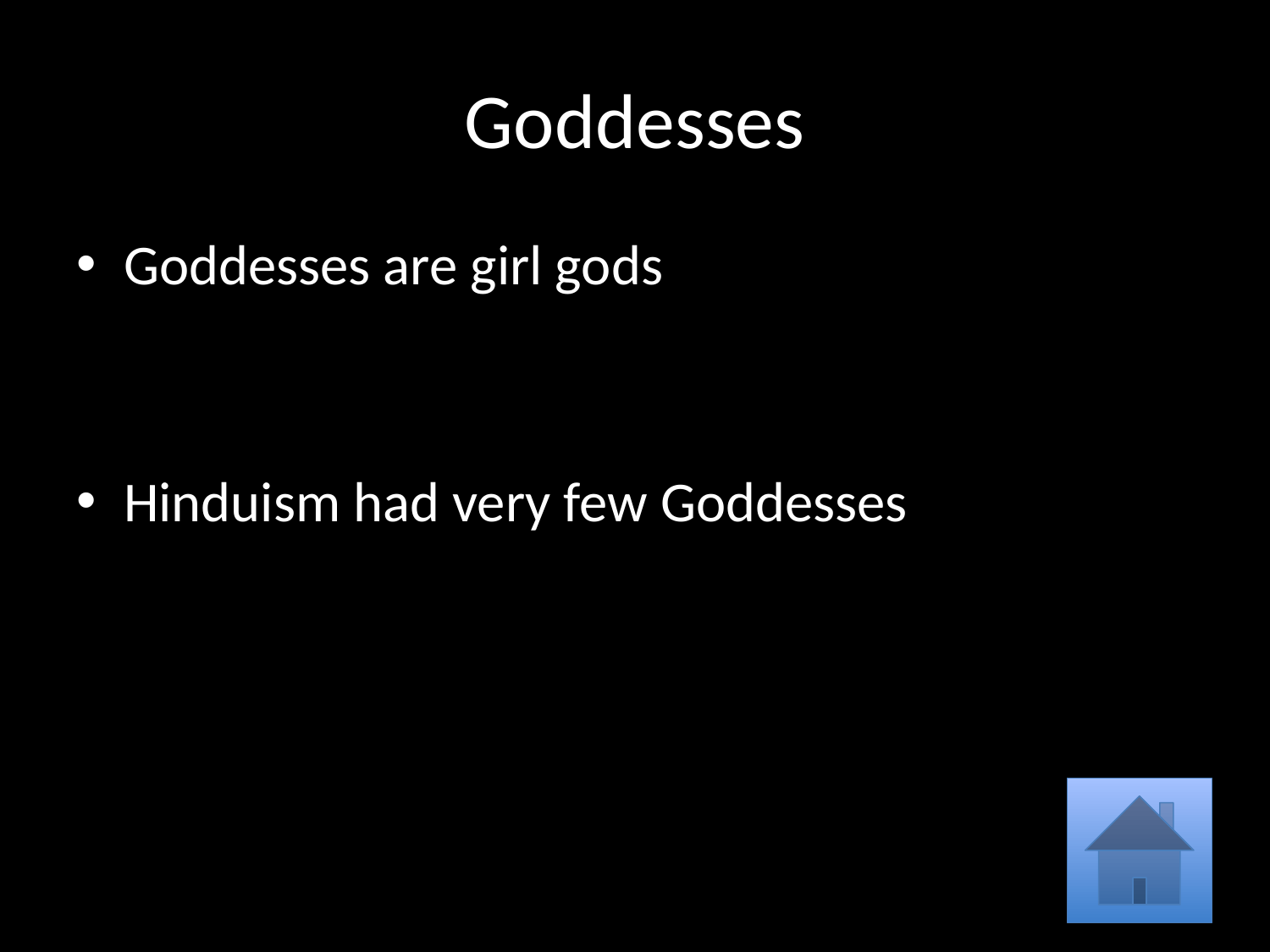

# Goddesses
Goddesses are girl gods

Hinduism had very few Goddesses